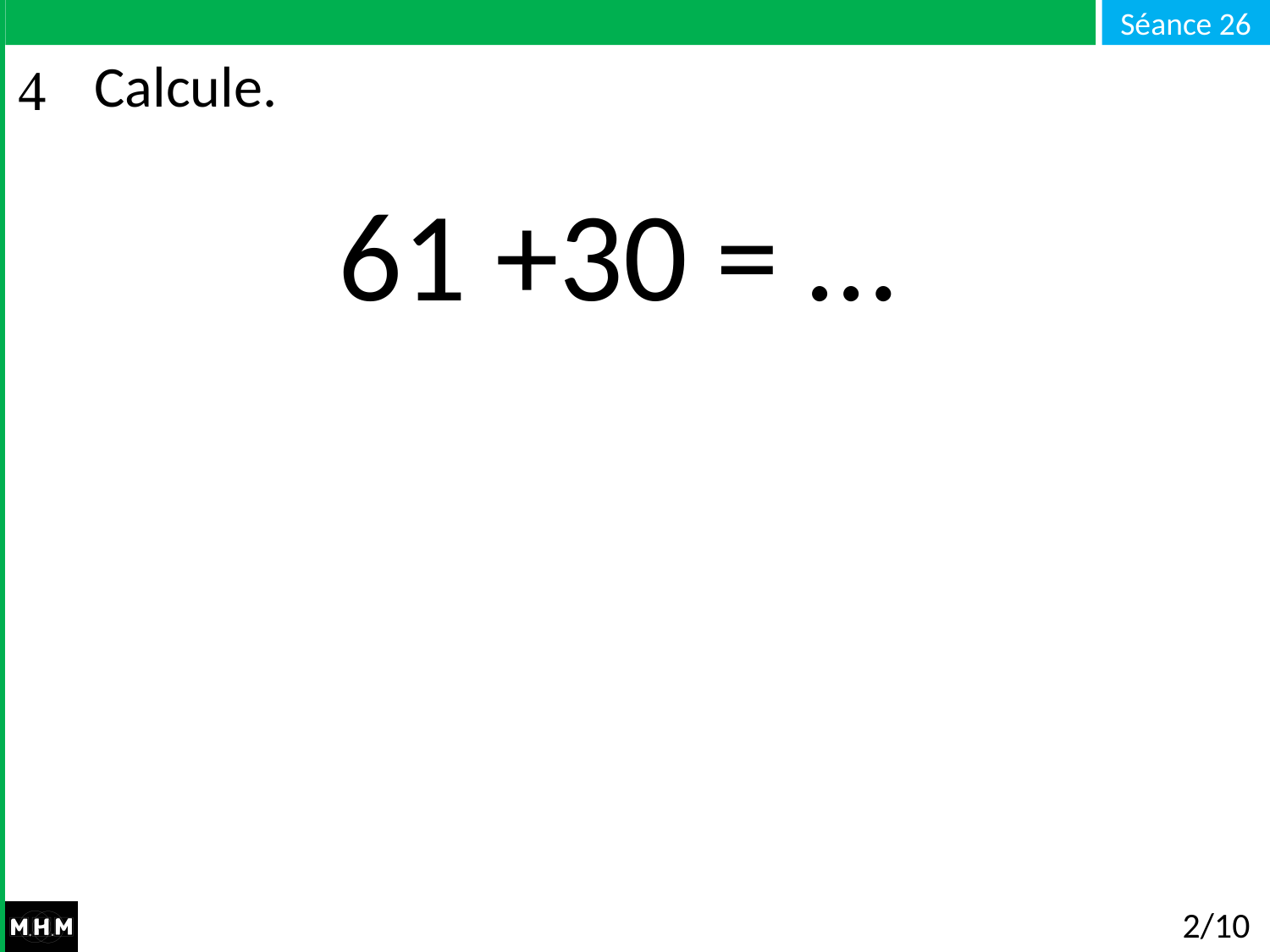

# Calcule.
61 +30 = …
2/10